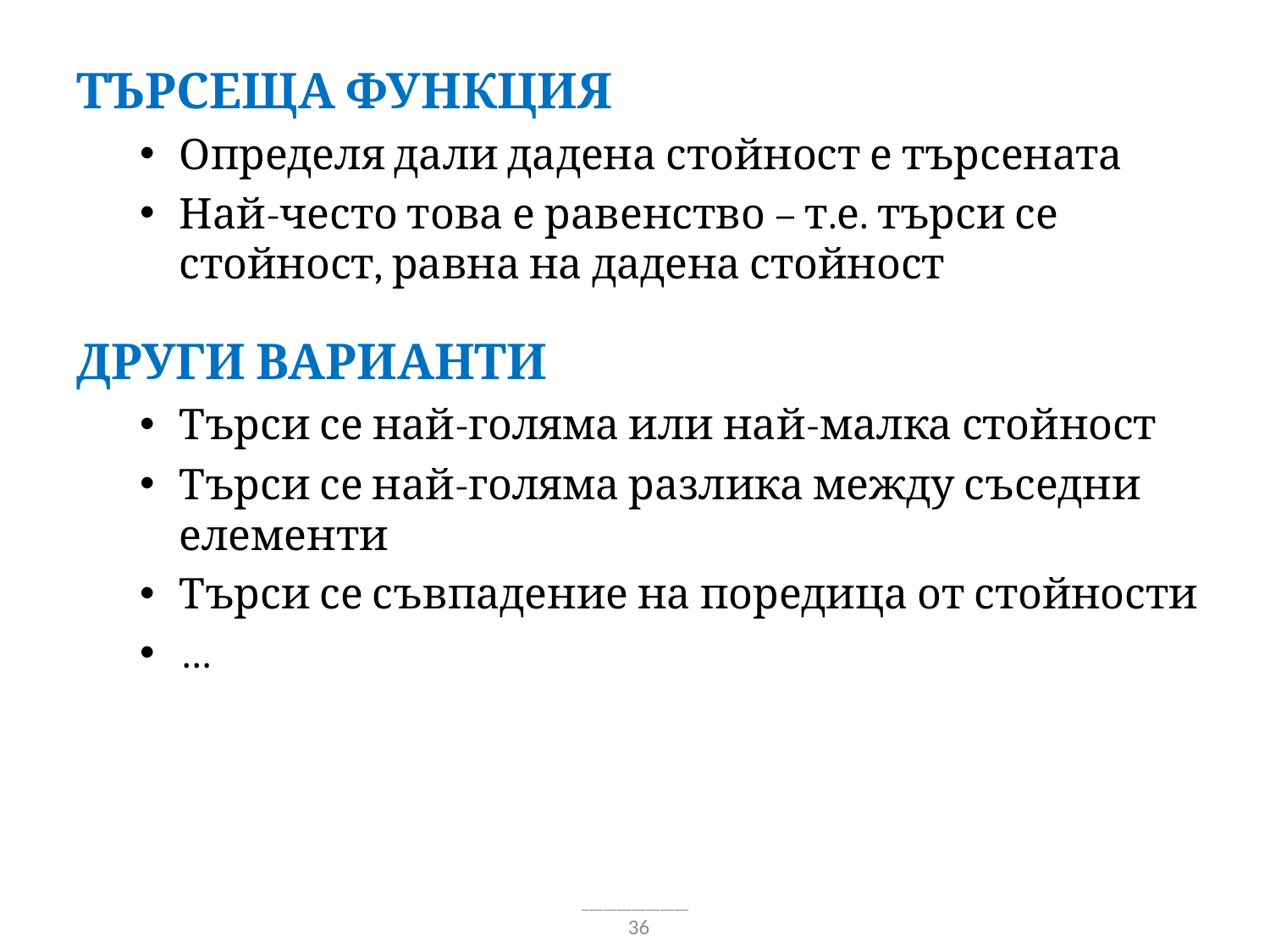

Търсеща функция
Определя дали дадена стойност е търсената
Най-често това е равенство – т.е. търси се стойност, равна на дадена стойност
Други варианти
Търси се най-голяма или най-малка стойност
Търси се най-голяма разлика между съседни елементи
Търси се съвпадение на поредица от стойности
…
36